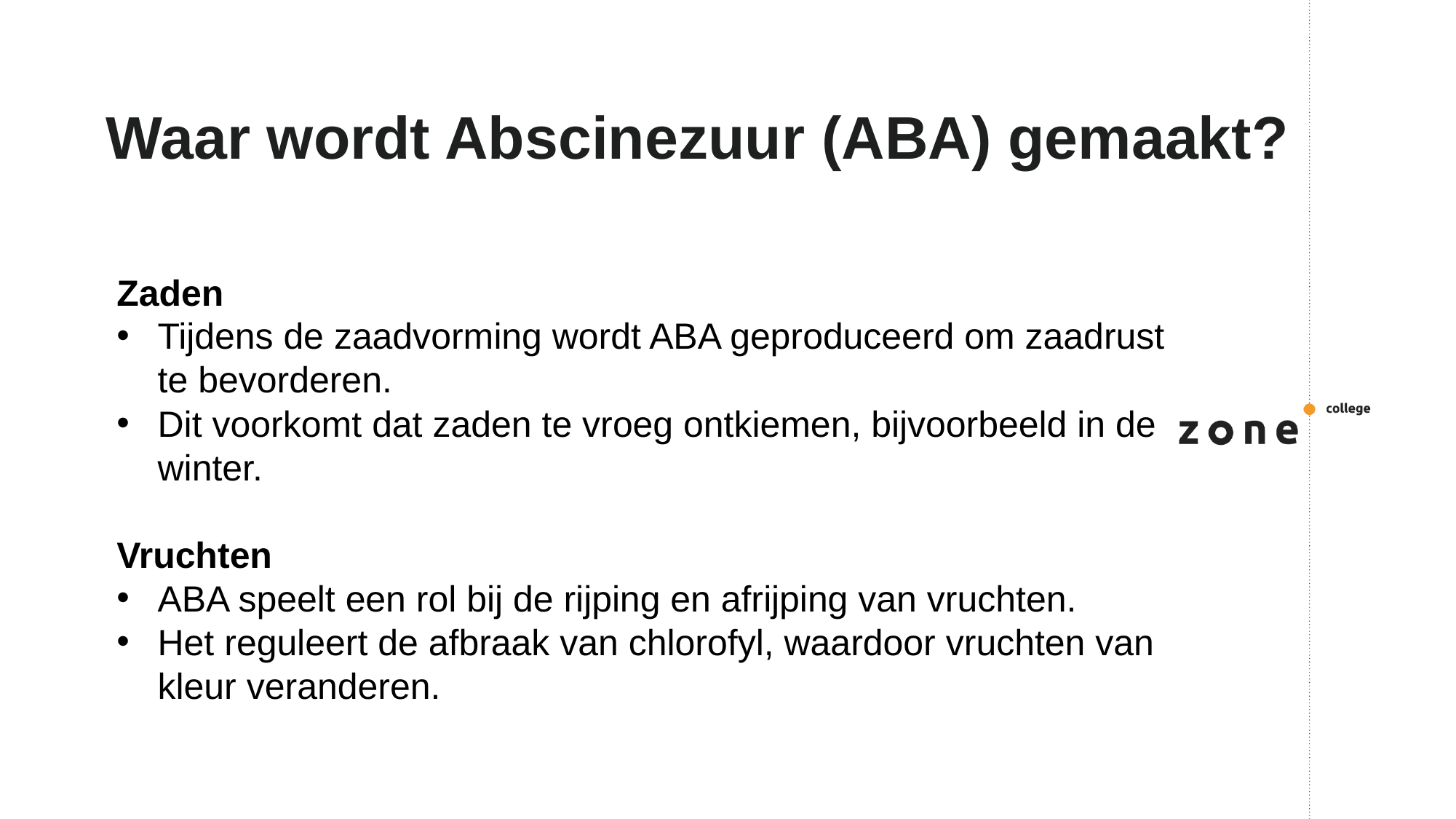

# Waar wordt Abscinezuur (ABA) gemaakt?
Zaden
Tijdens de zaadvorming wordt ABA geproduceerd om zaadrust te bevorderen.
Dit voorkomt dat zaden te vroeg ontkiemen, bijvoorbeeld in de winter.

Vruchten
ABA speelt een rol bij de rijping en afrijping van vruchten.
Het reguleert de afbraak van chlorofyl, waardoor vruchten van kleur veranderen.